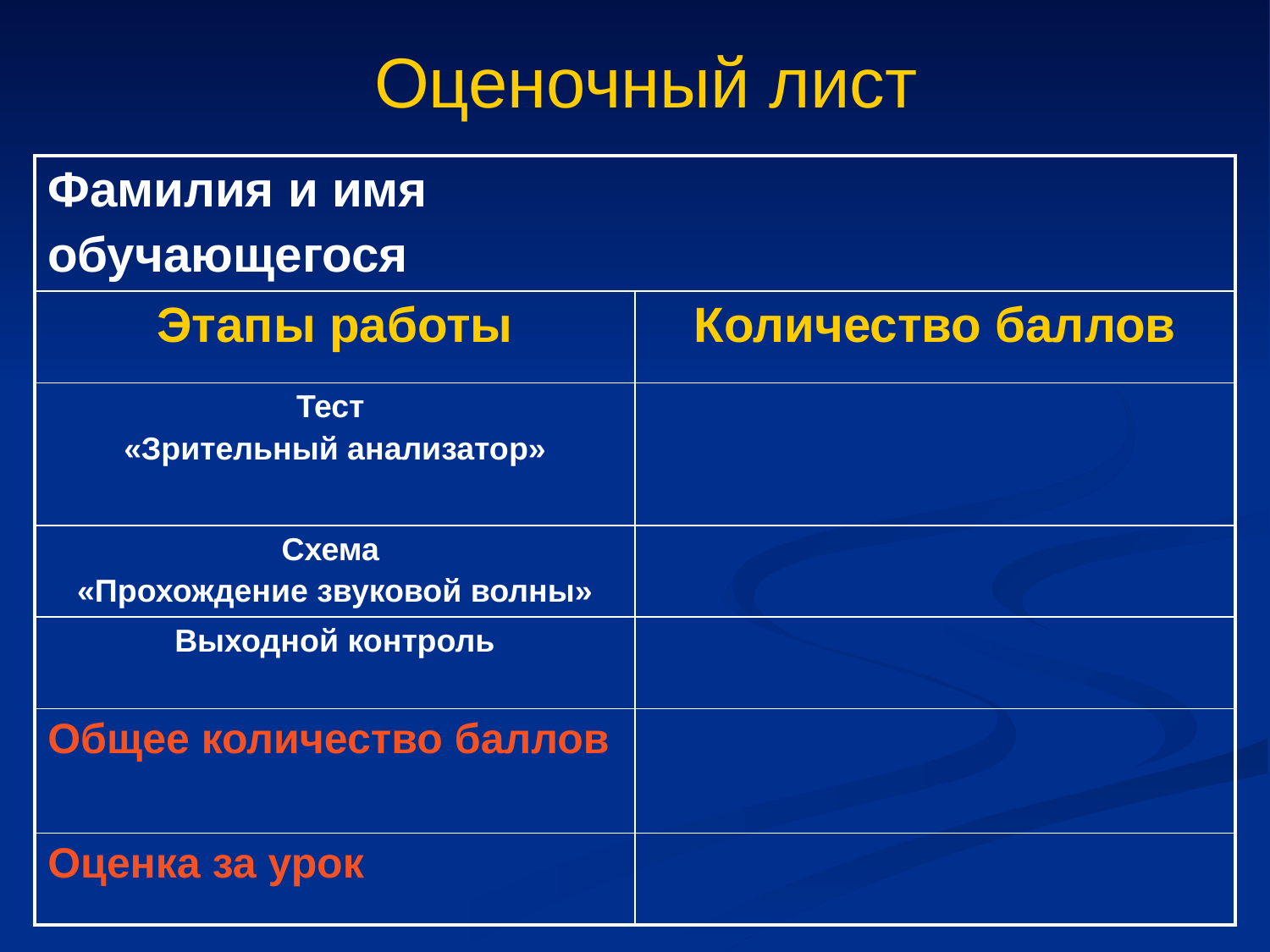

# Оценочный лист
| Фамилия и имя обучающегося |  |
| --- | --- |
| Этапы работы | Количество баллов |
| Тест «Зрительный анализатор» |  |
| Схема «Прохождение звуковой волны» |  |
| Выходной контроль |  |
| Общее количество баллов |  |
| Оценка за урок |  |